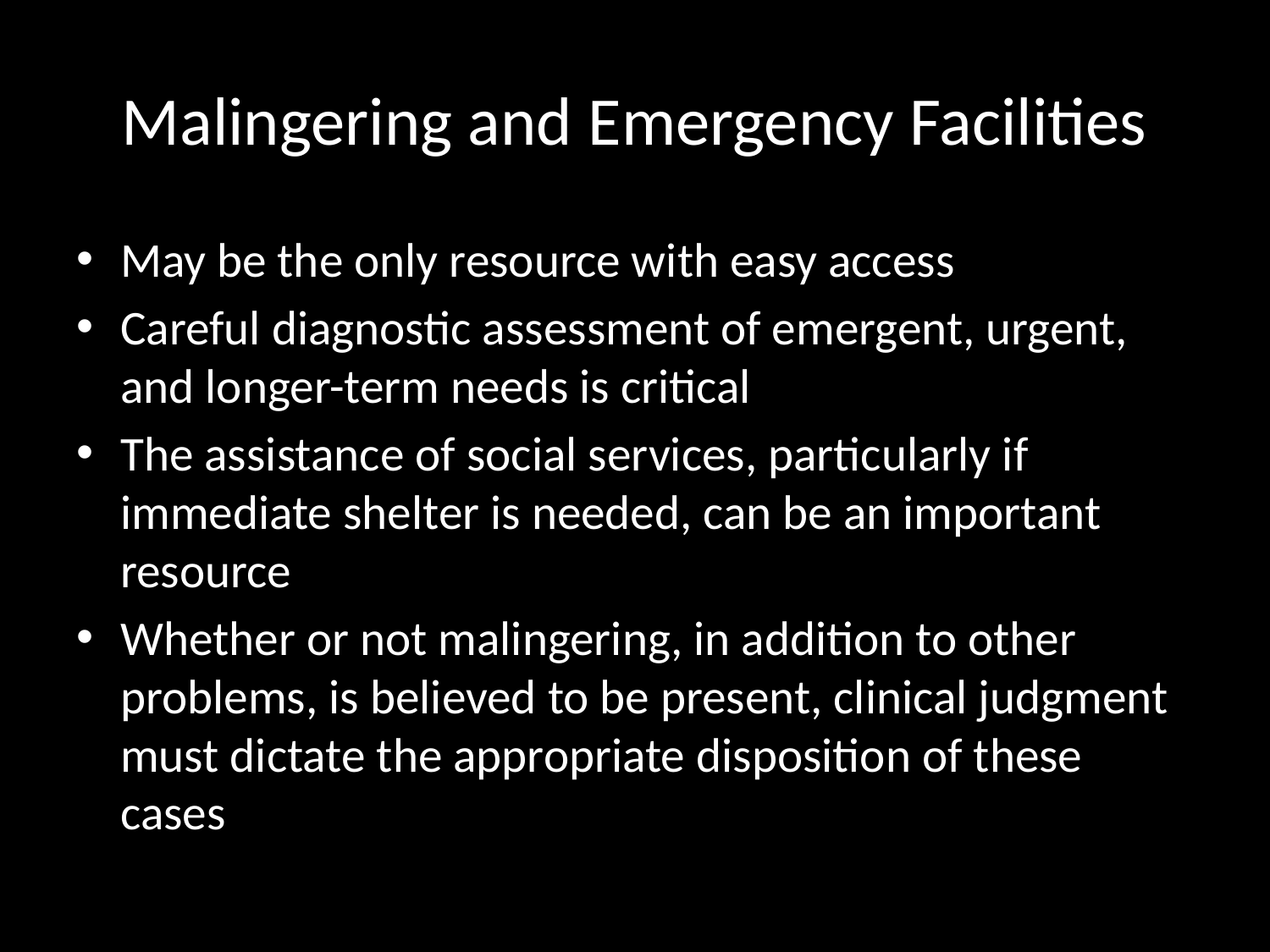

# Malingering and Emergency Facilities
May be the only resource with easy access
Careful diagnostic assessment of emergent, urgent, and longer-term needs is critical
The assistance of social services, particularly if immediate shelter is needed, can be an important resource
Whether or not malingering, in addition to other problems, is believed to be present, clinical judgment must dictate the appropriate disposition of these cases